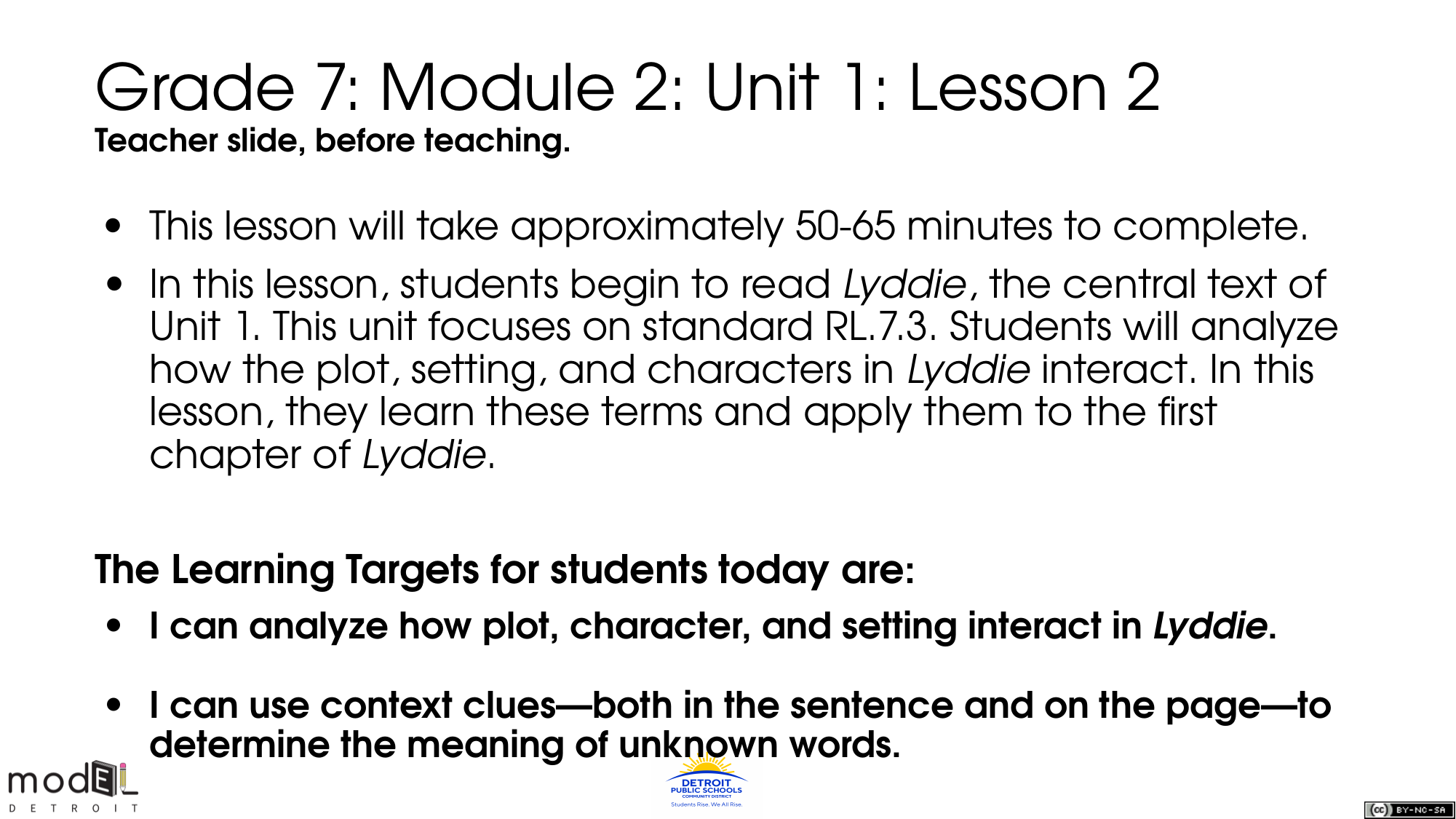

# Grade 7: Module 2: Unit 1: Lesson 2
Teacher slide, before teaching.
This lesson will take approximately 50-65 minutes to complete.
In this lesson, students begin to read Lyddie, the central text of Unit 1. This unit focuses on standard RL.7.3. Students will analyze how the plot, setting, and characters in Lyddie interact. In this lesson, they learn these terms and apply them to the first chapter of Lyddie.

The Learning Targets for students today are:
I can analyze how plot, character, and setting interact in Lyddie.

I can use context clues—both in the sentence and on the page—to determine the meaning of unknown words.